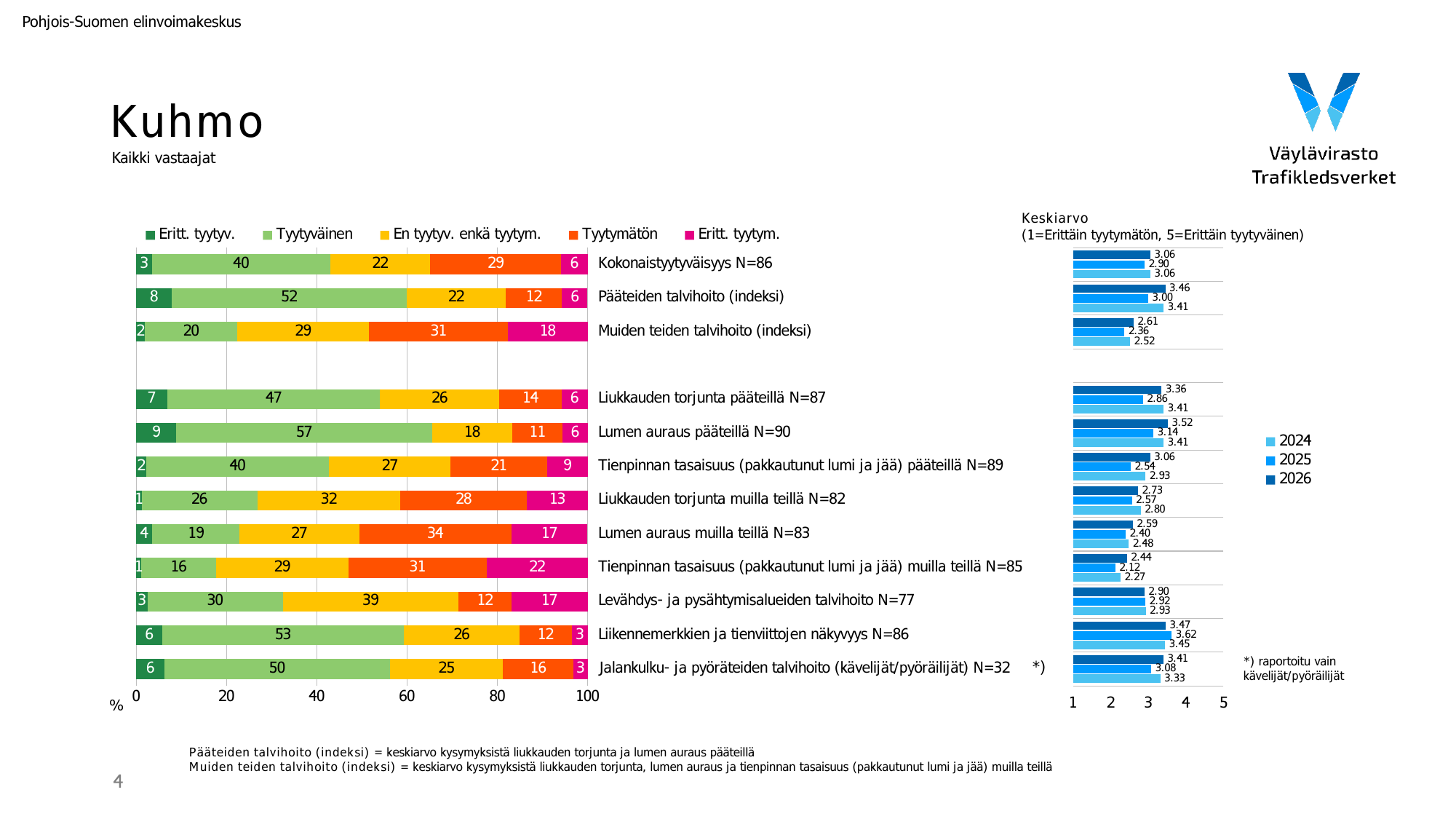

Pohjois-Suomen elinvoimakeskus
# Kuhmo
Kaikki vastaajat
Keskiarvo
(1=Erittäin tyytymätön, 5=Erittäin tyytyväinen)

### Chart

| Category | Eritt. tyytyv. | Tyytyväinen | En tyytyv. enkä tyytym. | Tyytymätön | Eritt. tyytym. |
|---|---|---|---|---|---|
| Kokonaistyytyväisyys N=86 | 3.488372093023256 | 39.53488372093023 | 22.093023255813954 | 29.069767441860467 | 5.813953488372093 |
| Pääteiden talvihoito (indeksi) | 7.909604519774011 | 51.9774011299435 | 22.033898305084747 | 12.429378531073446 | 5.649717514124294 |
| Muiden teiden talvihoito (indeksi) | 1.9999999999999998 | 20.4 | 29.2 | 30.8 | 17.6 |
|  | None | None | None | None | None |
| Liukkauden torjunta pääteillä N=87 | 6.896551724137931 | 47.12643678160919 | 26.436781609195403 | 13.793103448275861 | 5.747126436781609 |
| Lumen auraus pääteillä N=90 | 8.88888888888889 | 56.666666666666664 | 17.77777777777778 | 11.11111111111111 | 5.555555555555555 |
| Tienpinnan tasaisuus (pakkautunut lumi ja jää) pääteillä N=89 | 2.247191011235955 | 40.44943820224719 | 26.96629213483146 | 21.34831460674157 | 8.98876404494382 |
| Liukkauden torjunta muilla teillä N=82 | 1.2195121951219512 | 25.609756097560975 | 31.70731707317073 | 28.04878048780488 | 13.414634146341465 |
| Lumen auraus muilla teillä N=83 | 3.614457831325301 | 19.27710843373494 | 26.506024096385545 | 33.734939759036145 | 16.867469879518072 |
| Tienpinnan tasaisuus (pakkautunut lumi ja jää) muilla teillä N=85 | 1.1764705882352942 | 16.470588235294116 | 29.411764705882355 | 30.58823529411765 | 22.35294117647059 |
| Levähdys- ja pysähtymisalueiden talvihoito N=77 | 2.5974025974025974 | 29.87012987012987 | 38.961038961038966 | 11.688311688311687 | 16.883116883116884 |
| Liikennemerkkien ja tienviittojen näkyvyys N=86 | 5.813953488372093 | 53.48837209302325 | 25.581395348837212 | 11.627906976744185 | 3.488372093023256 |
| Jalankulku- ja pyöräteiden talvihoito (kävelijät/pyöräilijät) N=32 | 6.25 | 50.0 | 25.0 | 15.625 | 3.125 |

### Chart

| Category | 2026 | 2025 | 2024 |
|---|---|---|---|
*) raportoitu vain
kävelijät/pyöräilijät
*)
%
Pääteiden talvihoito (indeksi) = keskiarvo kysymyksistä liukkauden torjunta ja lumen auraus pääteillä
Muiden teiden talvihoito (indeksi) = keskiarvo kysymyksistä liukkauden torjunta, lumen auraus ja tienpinnan tasaisuus (pakkautunut lumi ja jää) muilla teillä

4